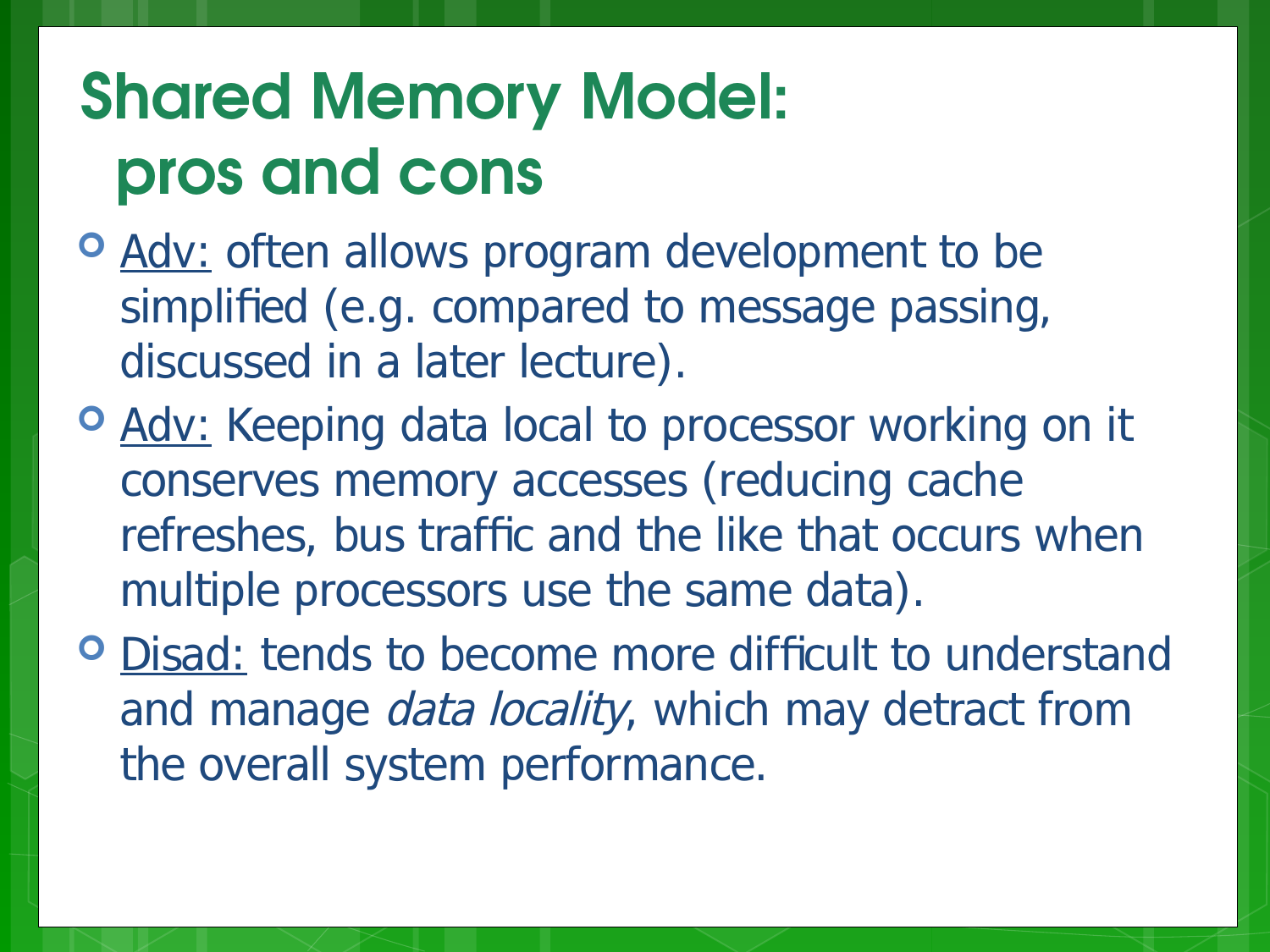

# Shared Memory Model: pros and cons
Adv: often allows program development to be simplified (e.g. compared to message passing, discussed in a later lecture).
Adv: Keeping data local to processor working on it conserves memory accesses (reducing cache refreshes, bus traffic and the like that occurs when multiple processors use the same data).
Disad: tends to become more difficult to understand and manage data locality, which may detract from the overall system performance.